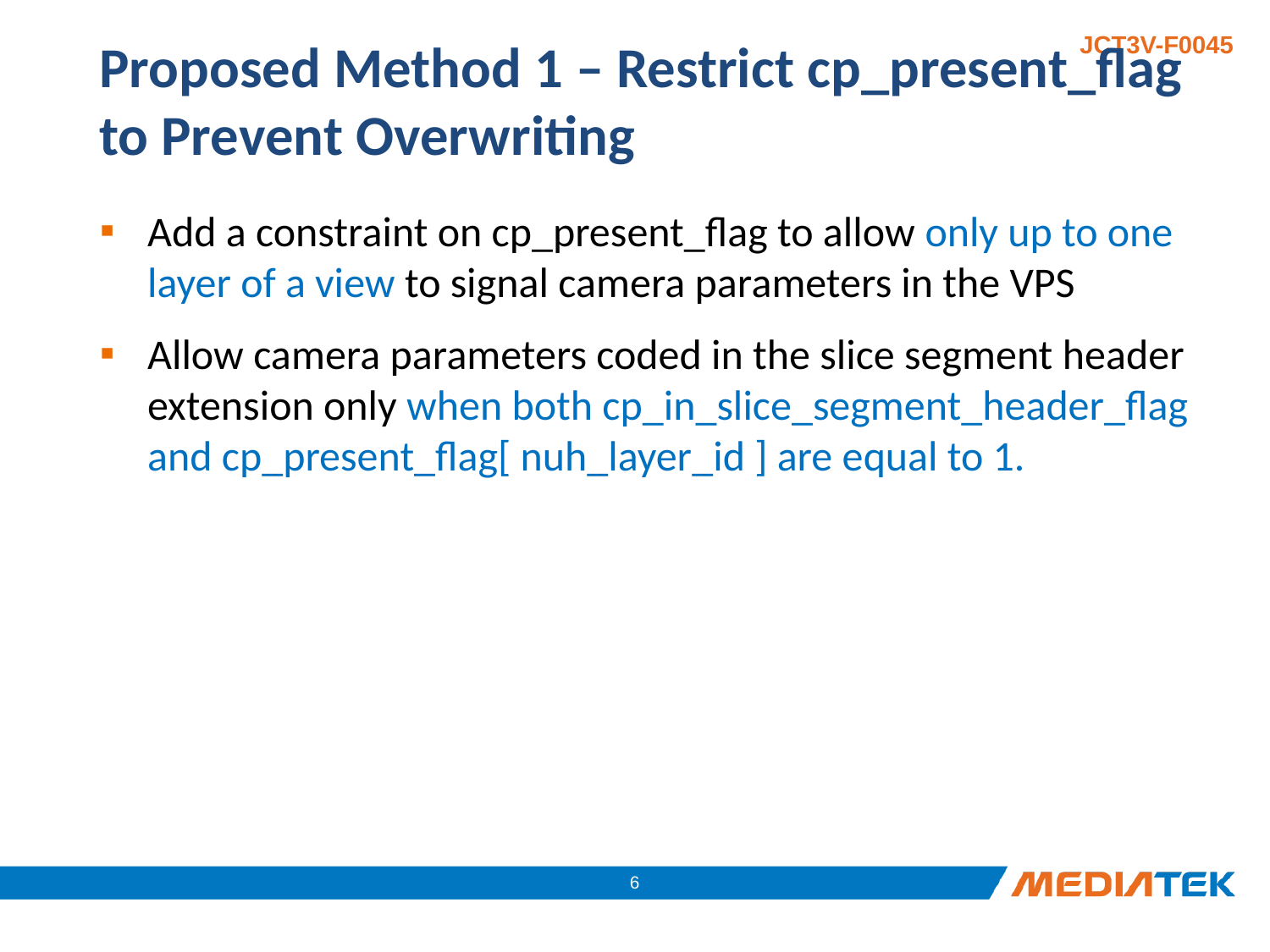

# Proposed Method 1 – Restrict cp_present_flag to Prevent Overwriting
Add a constraint on cp_present_flag to allow only up to one layer of a view to signal camera parameters in the VPS
Allow camera parameters coded in the slice segment header extension only when both cp_in_slice_segment_header_flag and cp_present_flag[ nuh_layer_id ] are equal to 1.
6